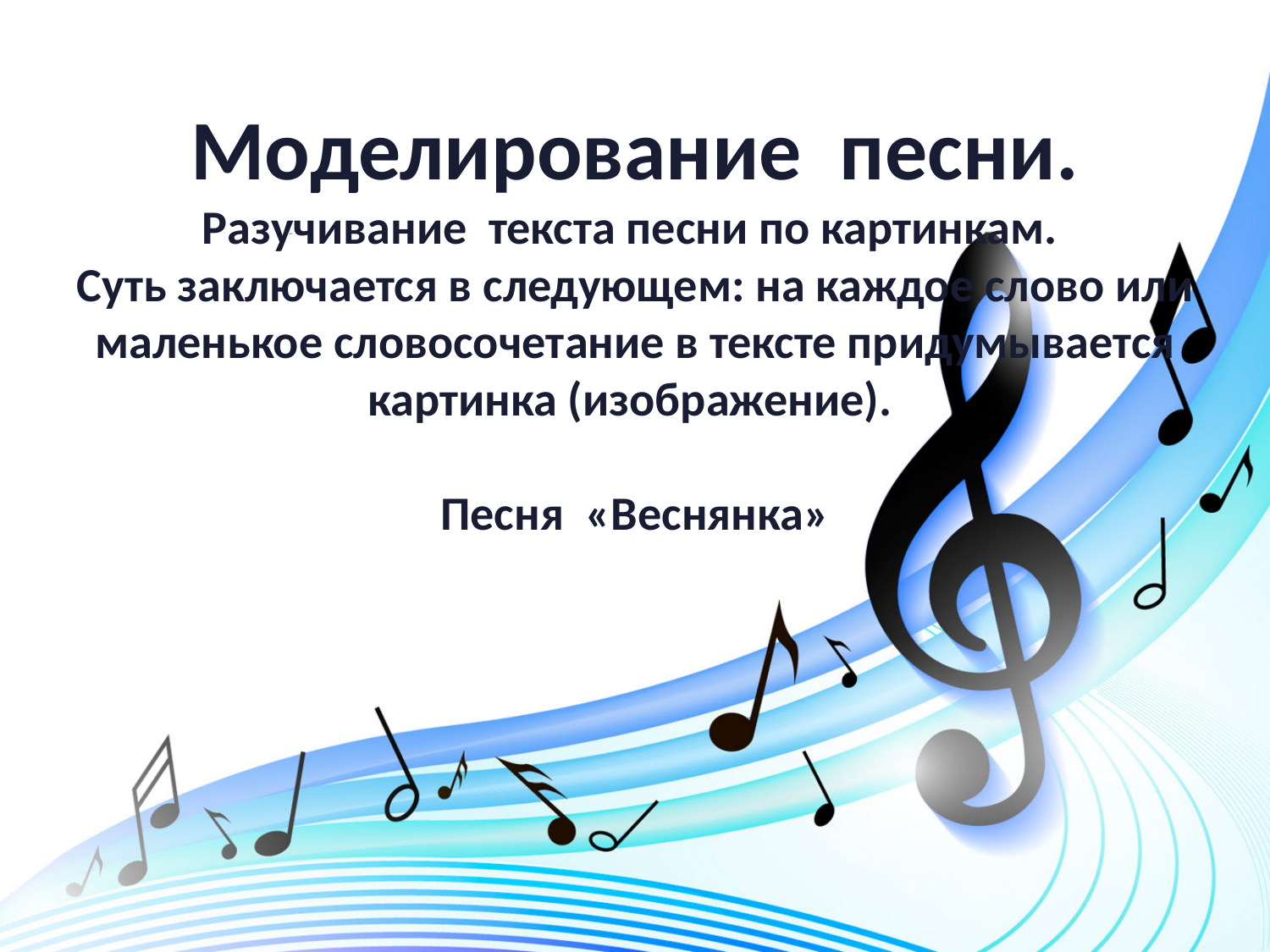

# Моделирование  песни. Разучивание  текста песни по картинкам. Суть заключается в следующем: на каждое слово или маленькое словосочетание в тексте придумывается картинка (изображение). Песня  «Веснянка»